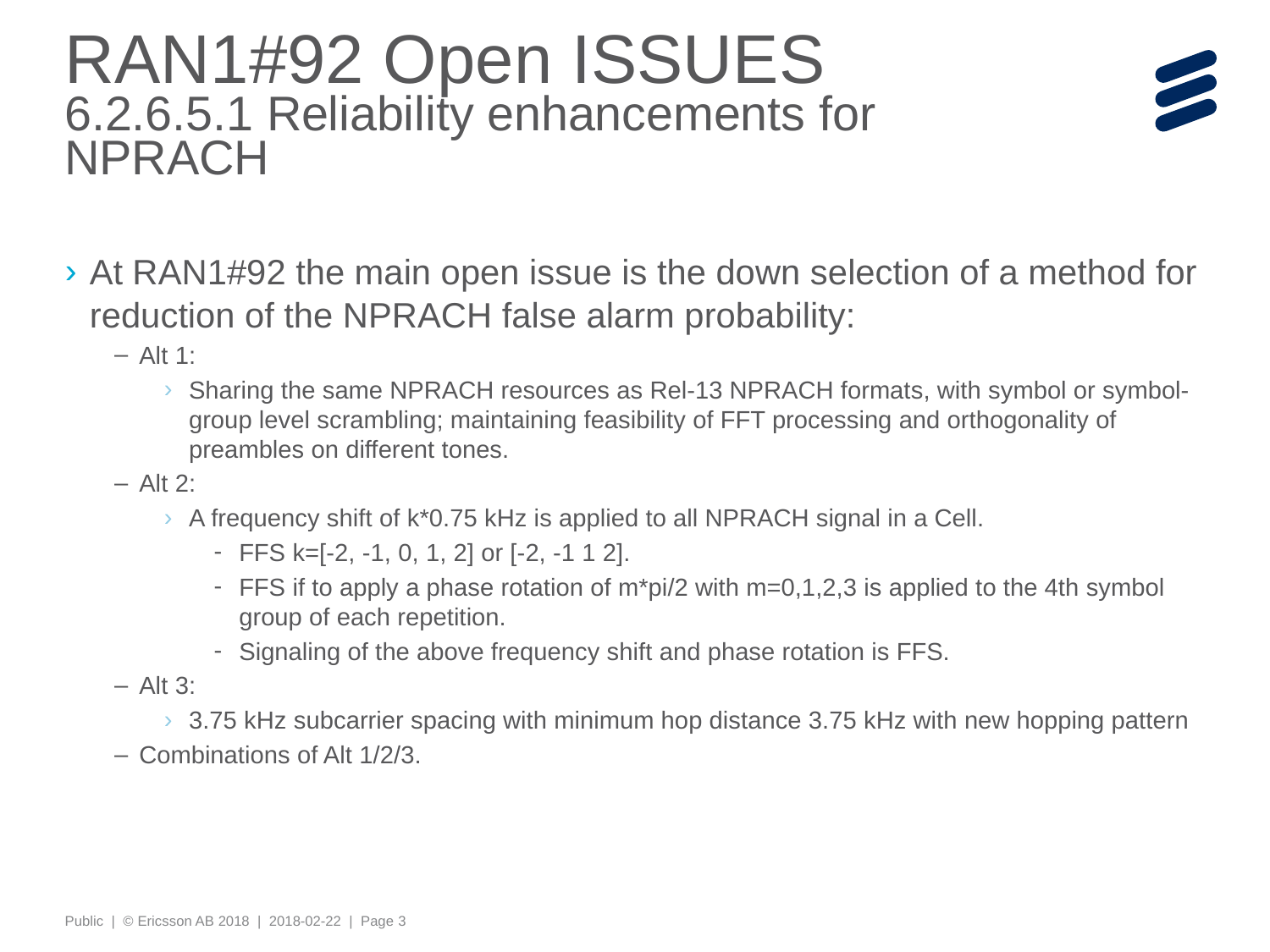

# RAN1#92 Open ISSUES 6.2.6.5.1 Reliability enhancements for NPRACH
At RAN1#92 the main open issue is the down selection of a method for reduction of the NPRACH false alarm probability:
Alt 1:
Sharing the same NPRACH resources as Rel-13 NPRACH formats, with symbol or symbol-group level scrambling; maintaining feasibility of FFT processing and orthogonality of preambles on different tones.
Alt 2:
A frequency shift of k*0.75 kHz is applied to all NPRACH signal in a Cell.
FFS k=[-2, -1, 0, 1, 2] or [-2, -1 1 2].
FFS if to apply a phase rotation of m*pi/2 with m=0,1,2,3 is applied to the 4th symbol group of each repetition.
Signaling of the above frequency shift and phase rotation is FFS.
Alt 3:
3.75 kHz subcarrier spacing with minimum hop distance 3.75 kHz with new hopping pattern
Combinations of Alt 1/2/3.